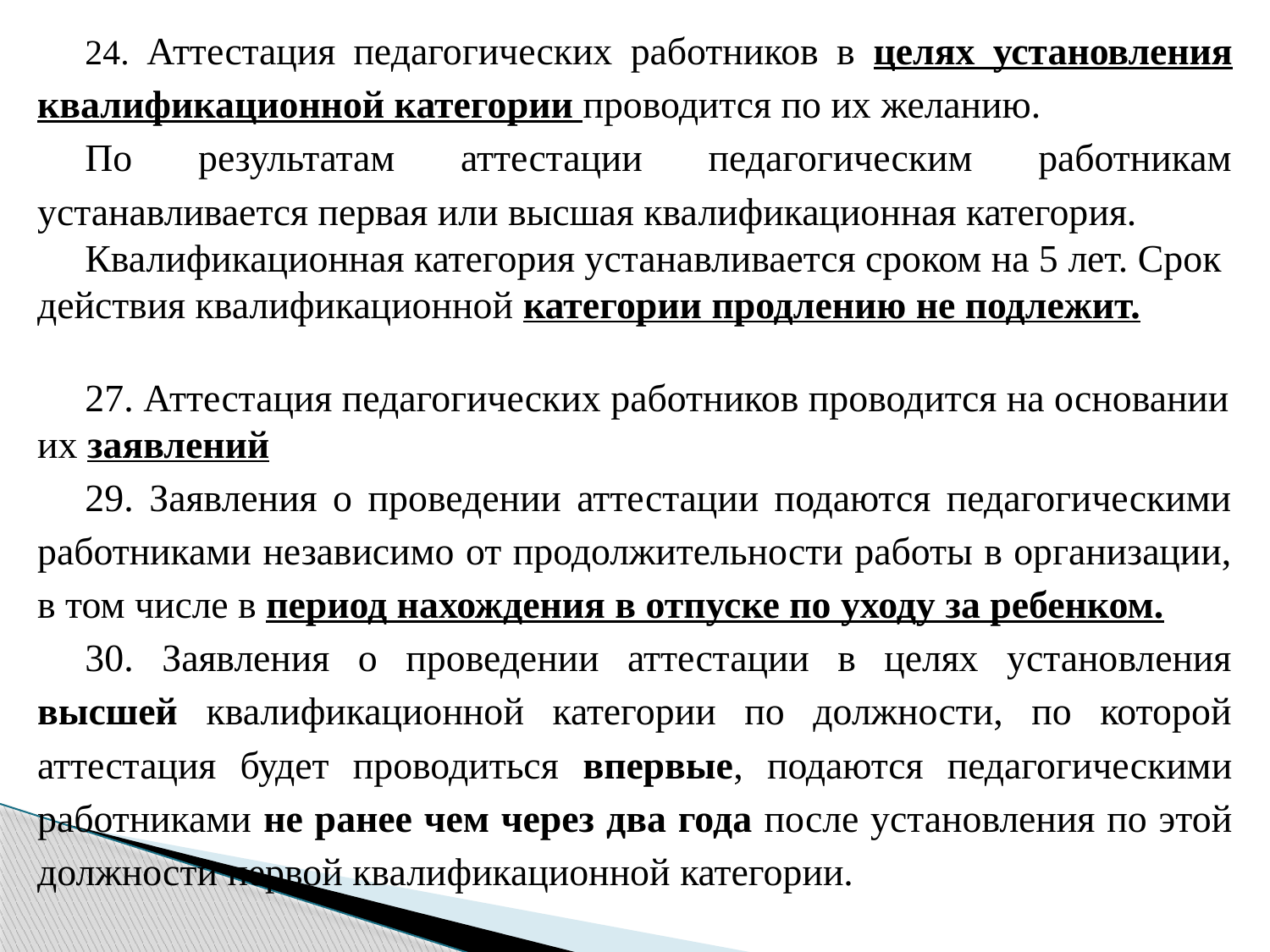

24. Аттестация педагогических работников в целях установления квалификационной категории проводится по их желанию.
По результатам аттестации педагогическим работникам устанавливается первая или высшая квалификационная категория.
Квалификационная категория устанавливается сроком на 5 лет. Срок действия квалификационной категории продлению не подлежит.

27. Аттестация педагогических работников проводится на основании их заявлений
29. Заявления о проведении аттестации подаются педагогическими работниками независимо от продолжительности работы в организации, в том числе в период нахождения в отпуске по уходу за ребенком.
30. Заявления о проведении аттестации в целях установления высшей квалификационной категории по должности, по которой аттестация будет проводиться впервые, подаются педагогическими работниками не ранее чем через два года после установления по этой должности первой квалификационной категории.